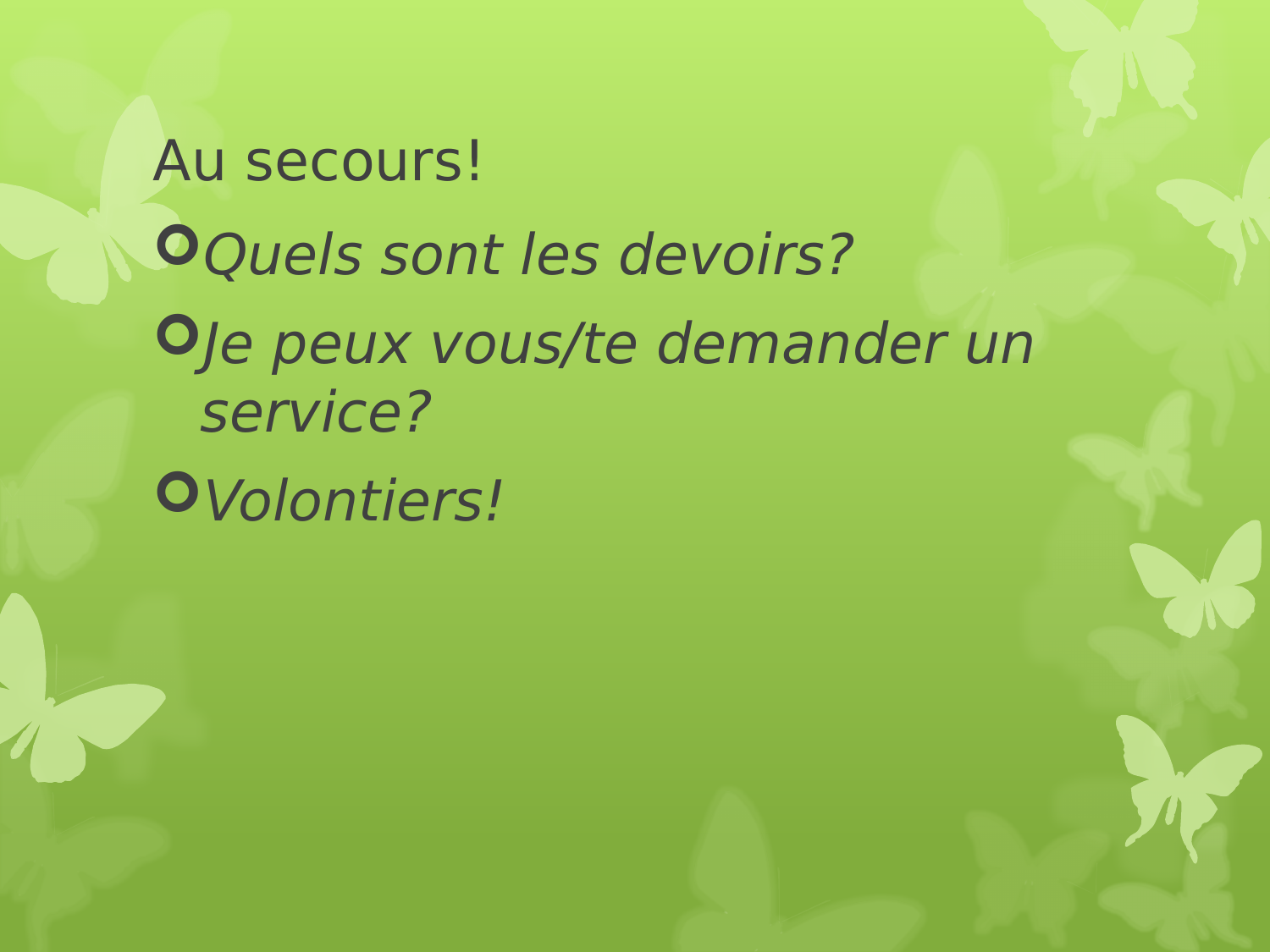

# Au secours!
Quels sont les devoirs?
Je peux vous/te demander un service?
Volontiers!